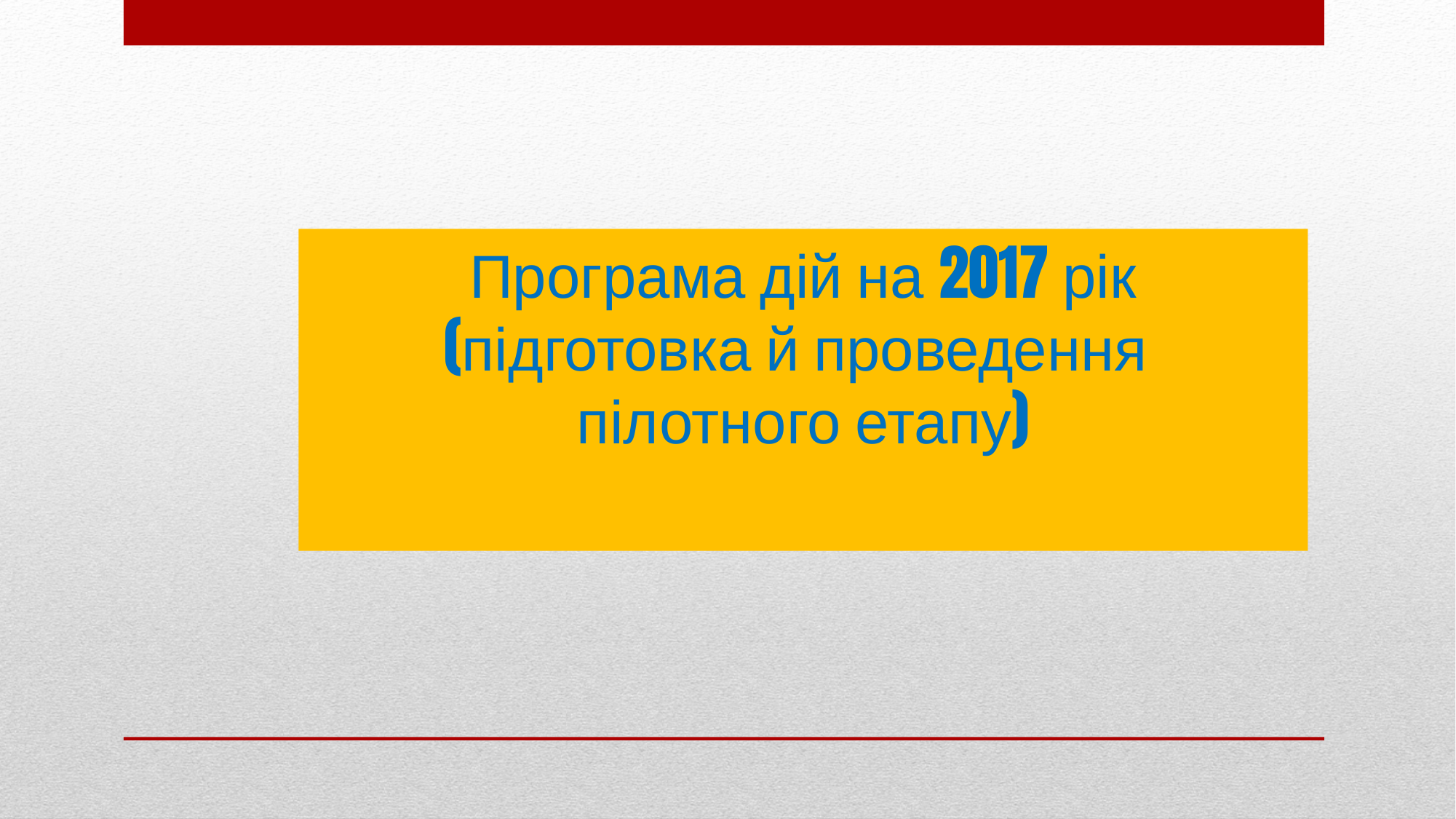

Програма дій на 2017 рік
(підготовка й проведення
пілотного етапу)